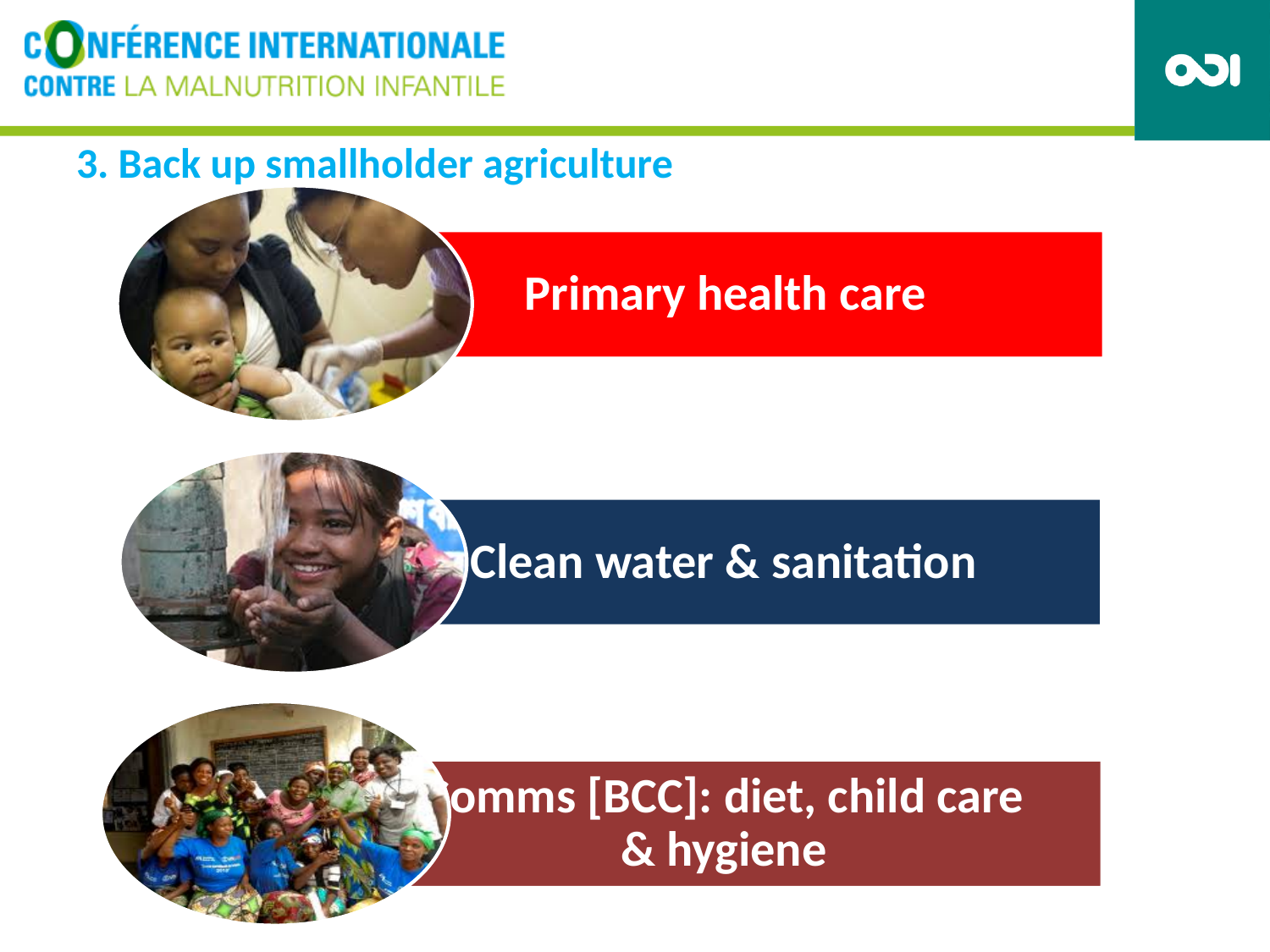

# 3. Back up smallholder agriculture
Primary health care
Clean water & sanitation
Comms [BCC]: diet, child care & hygiene